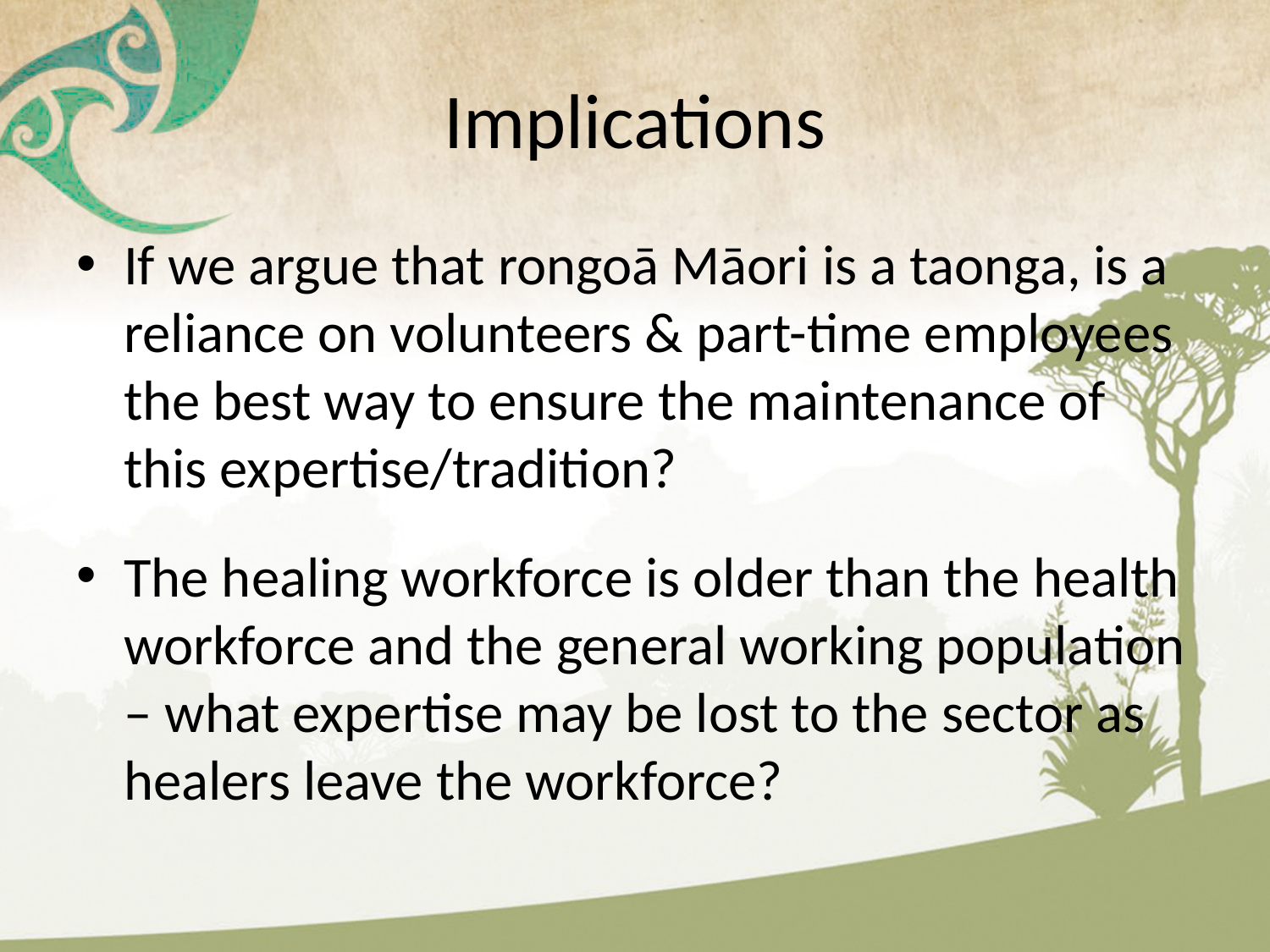

# Implications
If we argue that rongoā Māori is a taonga, is a reliance on volunteers & part-time employees the best way to ensure the maintenance of this expertise/tradition?

The healing workforce is older than the health workforce and the general working population – what expertise may be lost to the sector as healers leave the workforce?